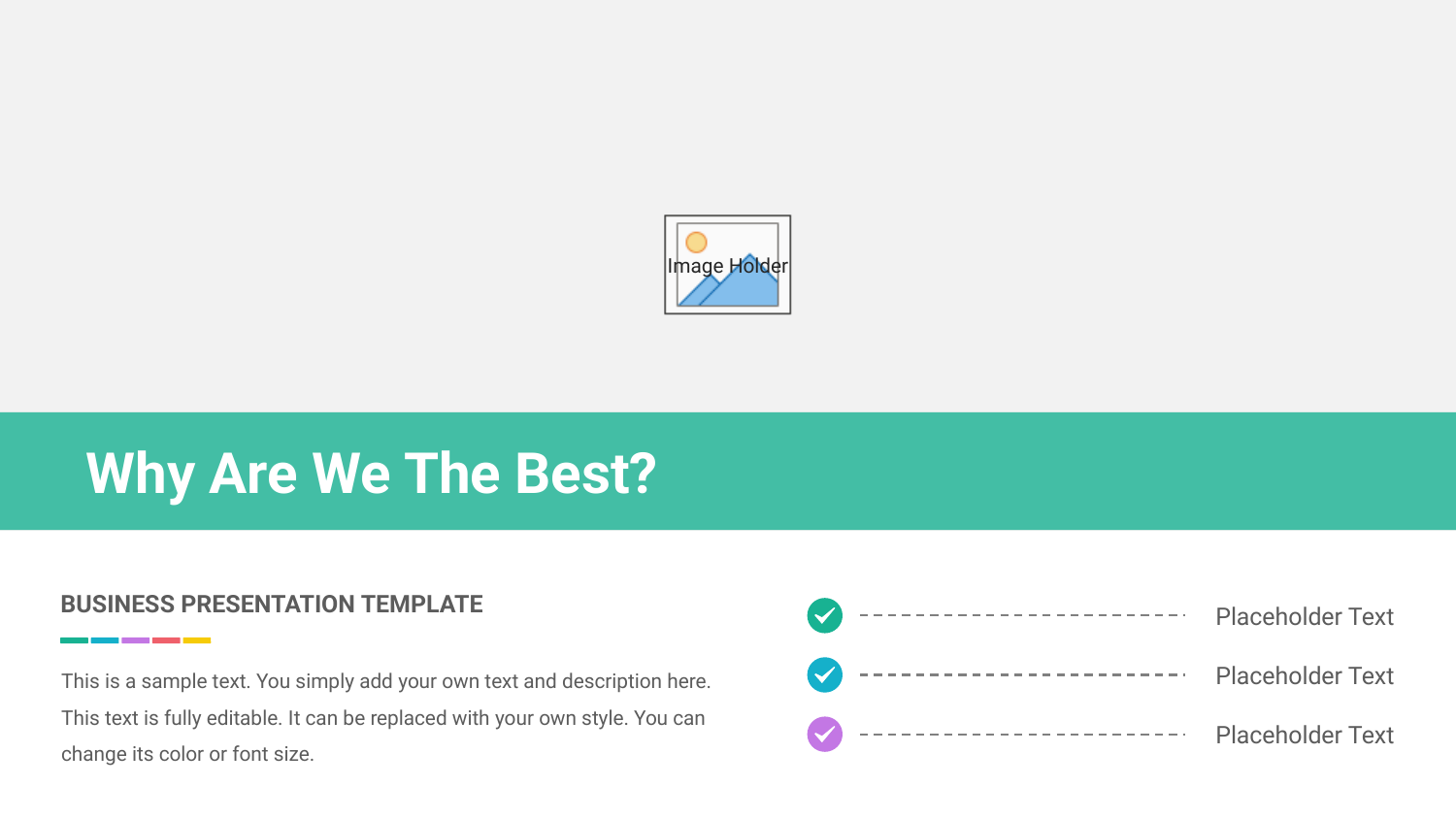

Why Are We The Best?
BUSINESS PRESENTATION TEMPLATE

Placeholder Text

This is a sample text. You simply add your own text and description here. This text is fully editable. It can be replaced with your own style. You can change its color or font size.

Placeholder Text

Placeholder Text